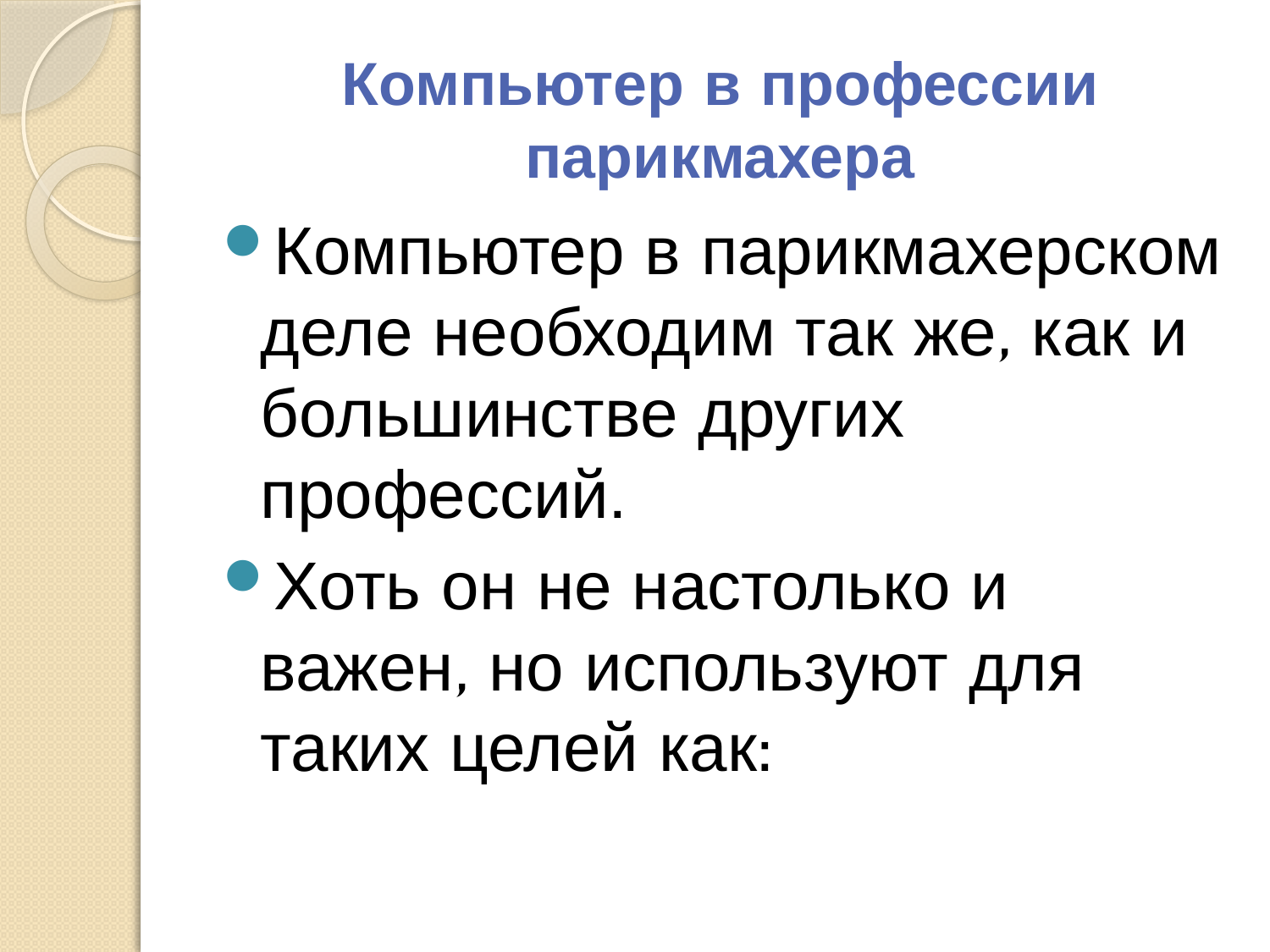

# Компьютер в профессии парикмахера
Компьютер в парикмахерском деле необходим так же, как и большинстве других профессий.
Хоть он не настолько и важен, но используют для таких целей как: